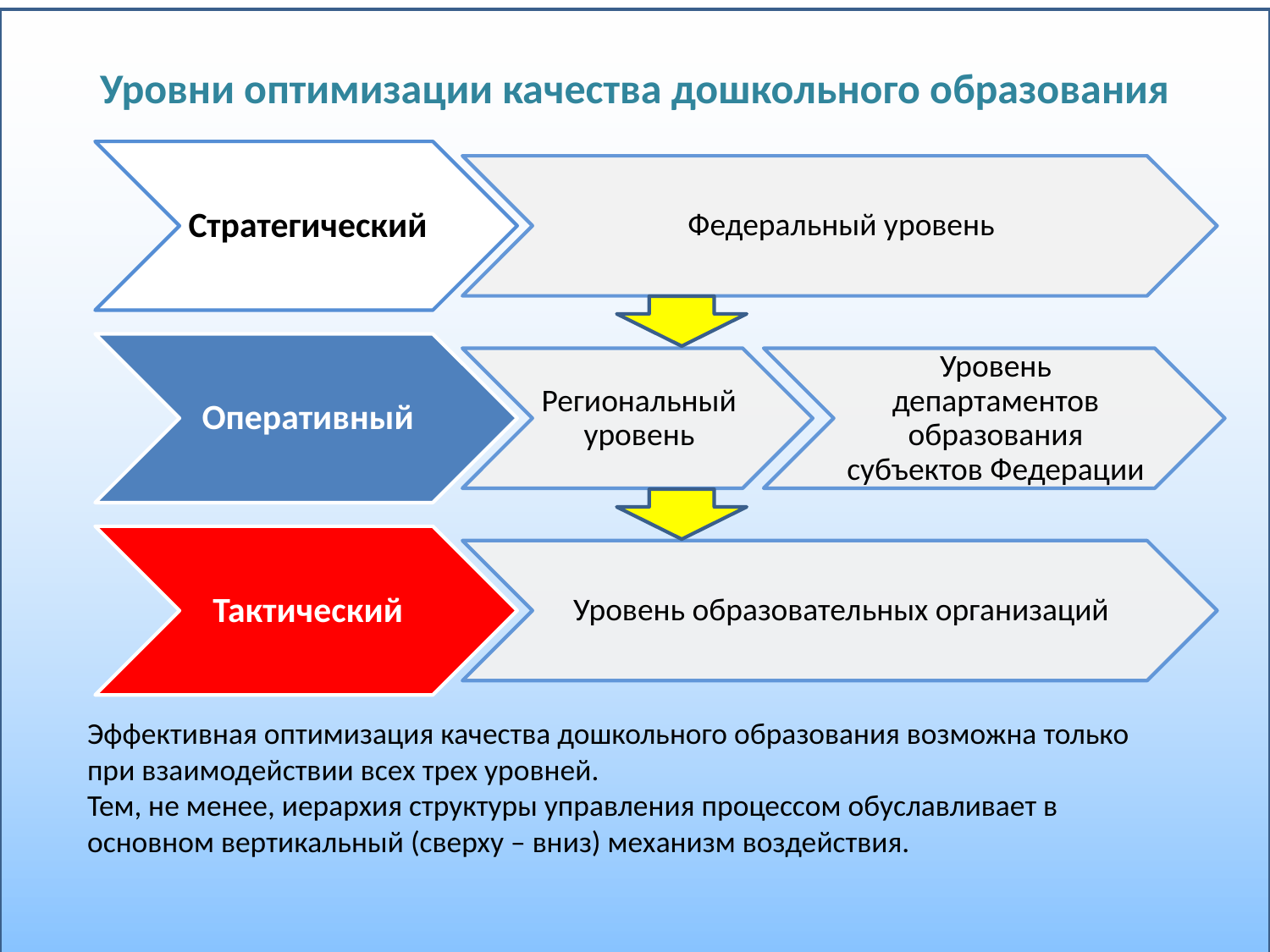

# Уровни оптимизации качества дошкольного образования
Стратегический
Федеральный уровень
Оперативный
Региональный уровень
Уровень департаментов образования субъектов Федерации
Тактический
Уровень образовательных организаций

Эффективная оптимизация качества дошкольного образования возможна только при взаимодействии всех трех уровней.
Тем, не менее, иерархия структуры управления процессом обуславливает в основном вертикальный (сверху – вниз) механизм воздействия.